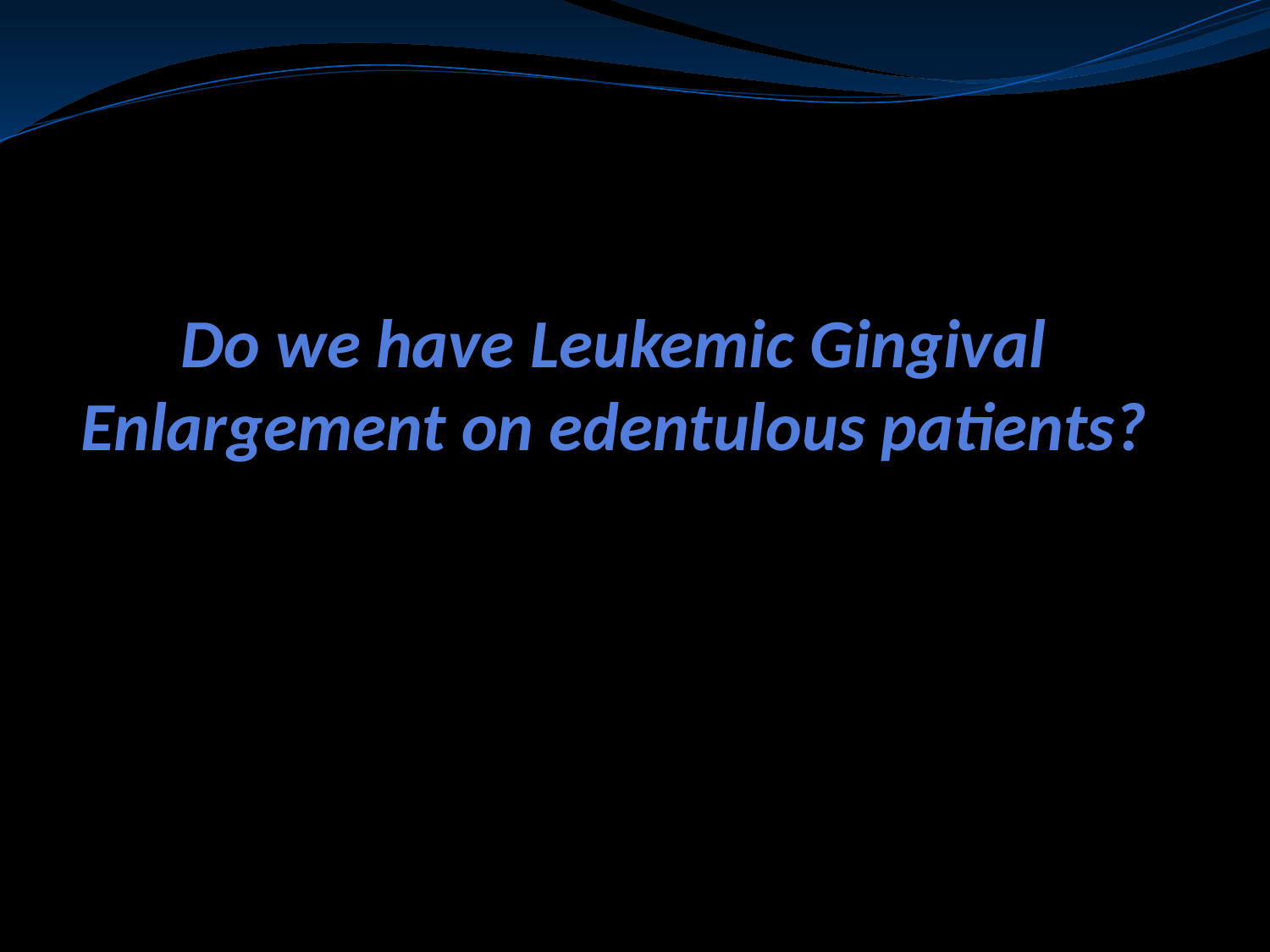

# Do we have Leukemic Gingival Enlargement on edentulous patients?